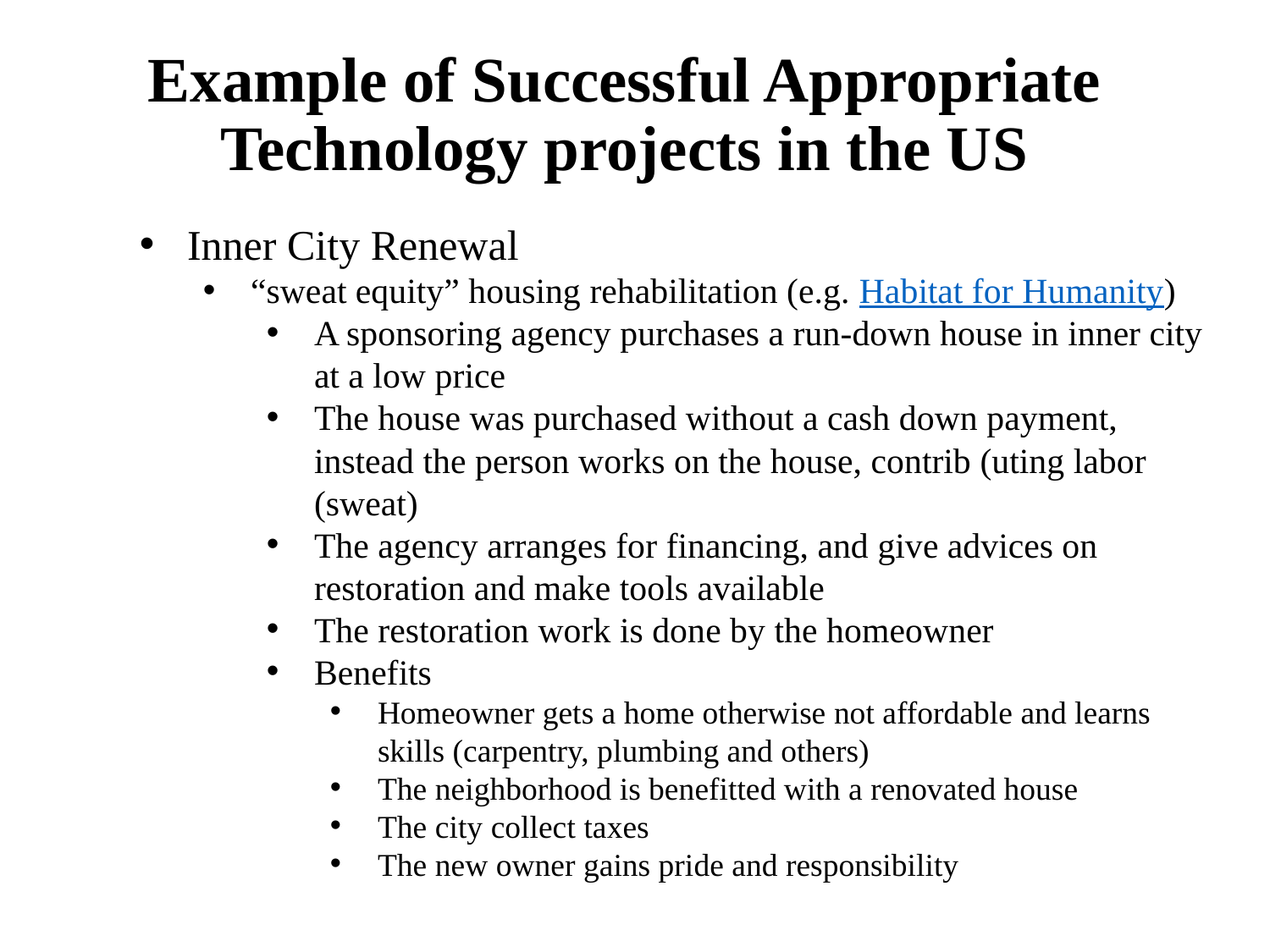

# Example of Successful Appropriate Technology projects in the US
Inner City Renewal
“sweat equity” housing rehabilitation (e.g. Habitat for Humanity)
A sponsoring agency purchases a run-down house in inner city at a low price
The house was purchased without a cash down payment, instead the person works on the house, contrib (uting labor (sweat)
The agency arranges for financing, and give advices on restoration and make tools available
The restoration work is done by the homeowner
Benefits
Homeowner gets a home otherwise not affordable and learns skills (carpentry, plumbing and others)
The neighborhood is benefitted with a renovated house
The city collect taxes
The new owner gains pride and responsibility